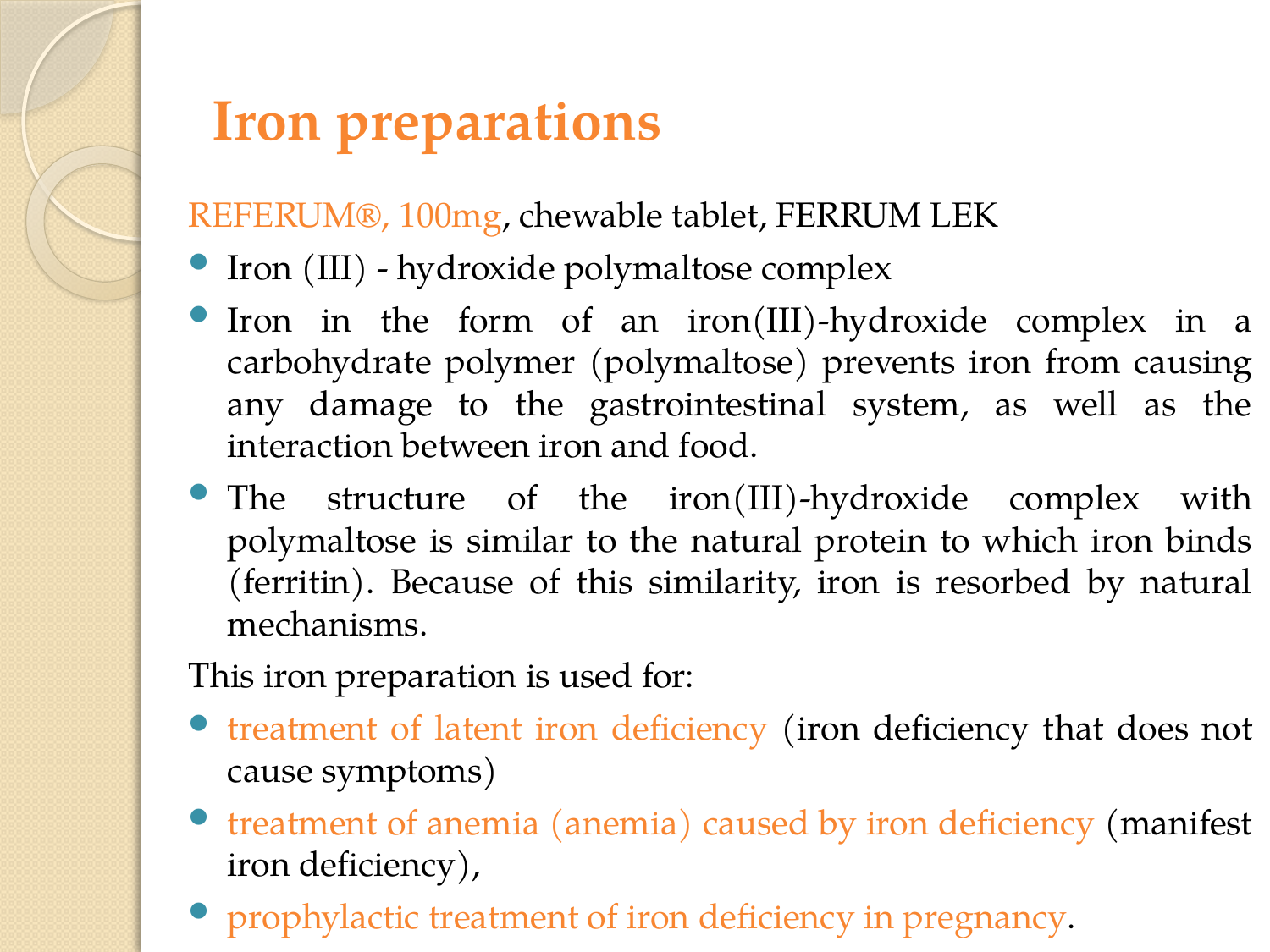

# Iron preparations
REFERUM®, 100mg, chewable tablet, FERRUM LEK
Iron (III) - hydroxide polymaltose complex
Iron in the form of an iron(III)-hydroxide complex in a carbohydrate polymer (polymaltose) prevents iron from causing any damage to the gastrointestinal system, as well as the interaction between iron and food.
The structure of the iron(III)-hydroxide complex with polymaltose is similar to the natural protein to which iron binds (ferritin). Because of this similarity, iron is resorbed by natural mechanisms.
This iron preparation is used for:
treatment of latent iron deficiency (iron deficiency that does not cause symptoms)
treatment of anemia (anemia) caused by iron deficiency (manifest iron deficiency),
prophylactic treatment of iron deficiency in pregnancy.